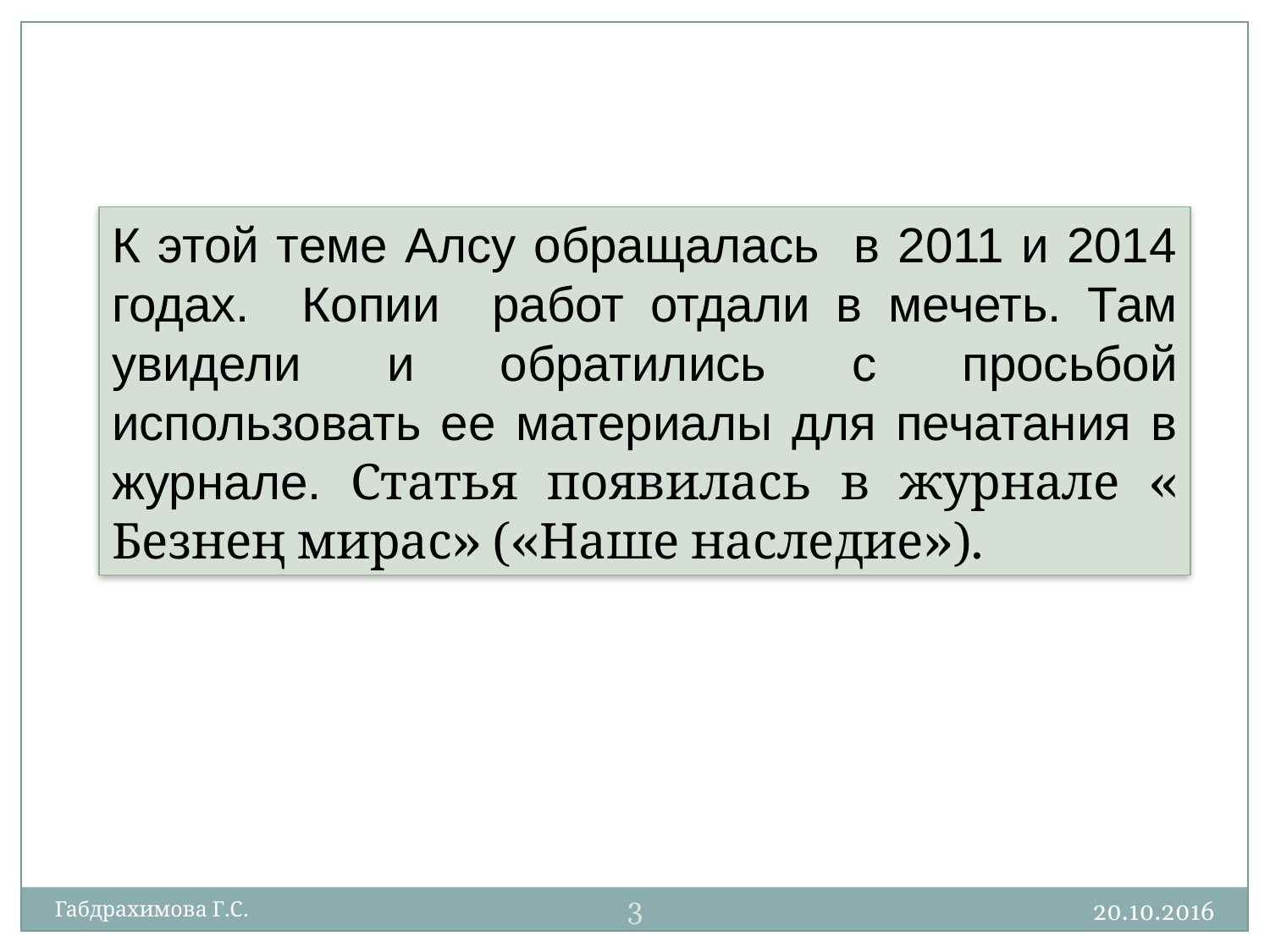

К этой теме Алсу обращалась  в 2011 и 2014 годах.  Копии  работ отдали в мечеть. Там увидели и обратились с просьбой использовать ее материалы для печатания в журнале. Статья появилась в журнале « Безнең мирас» («Наше наследие»).
3
20.10.2016
Габдрахимова Г.С.